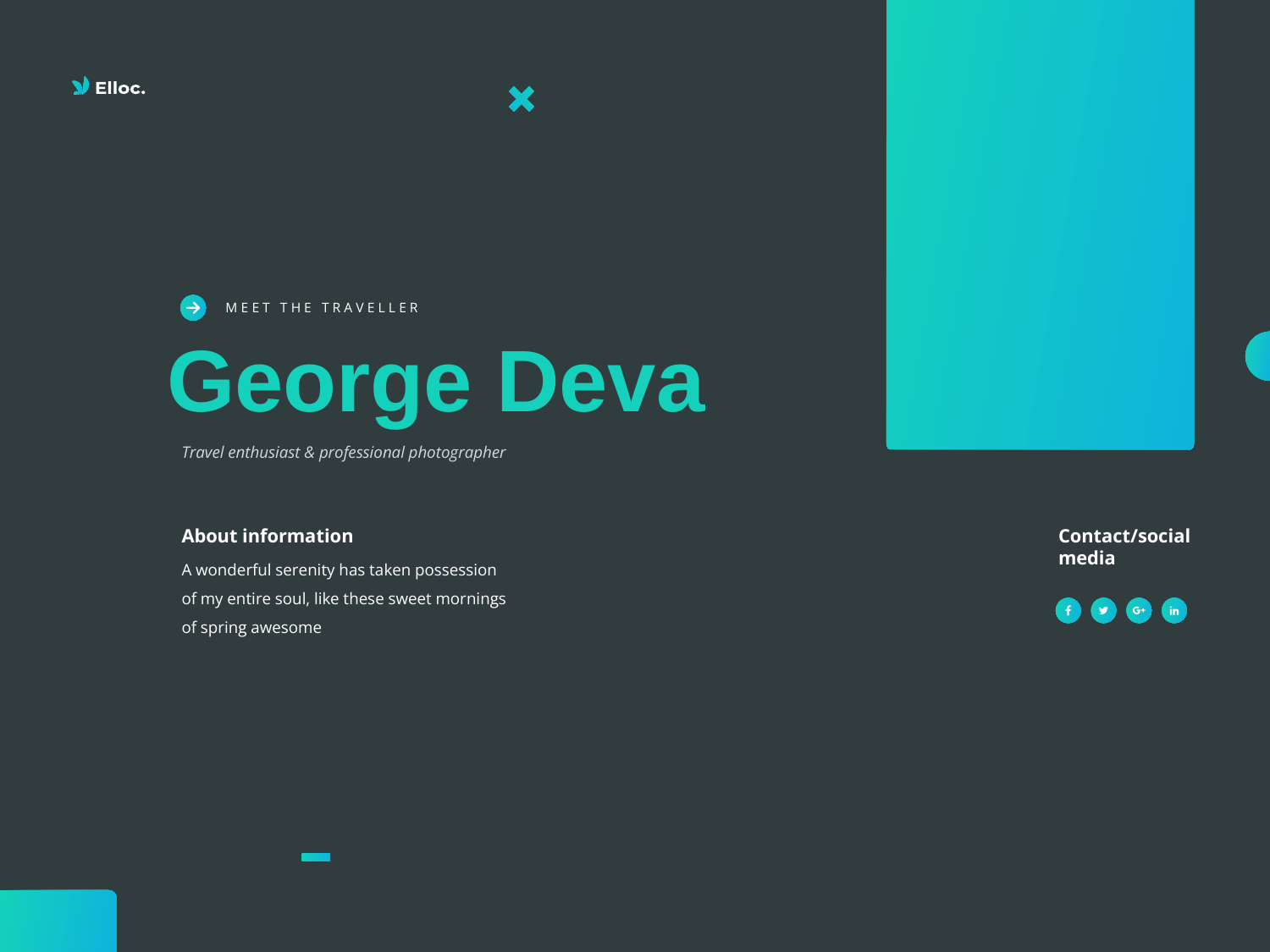

M E E T   T H E   T R A V E L L E R

George Deva

Travel enthusiast & professional photographer
About information
Contact/social media
A wonderful serenity has taken possession of my entire soul, like these sweet mornings of spring awesome